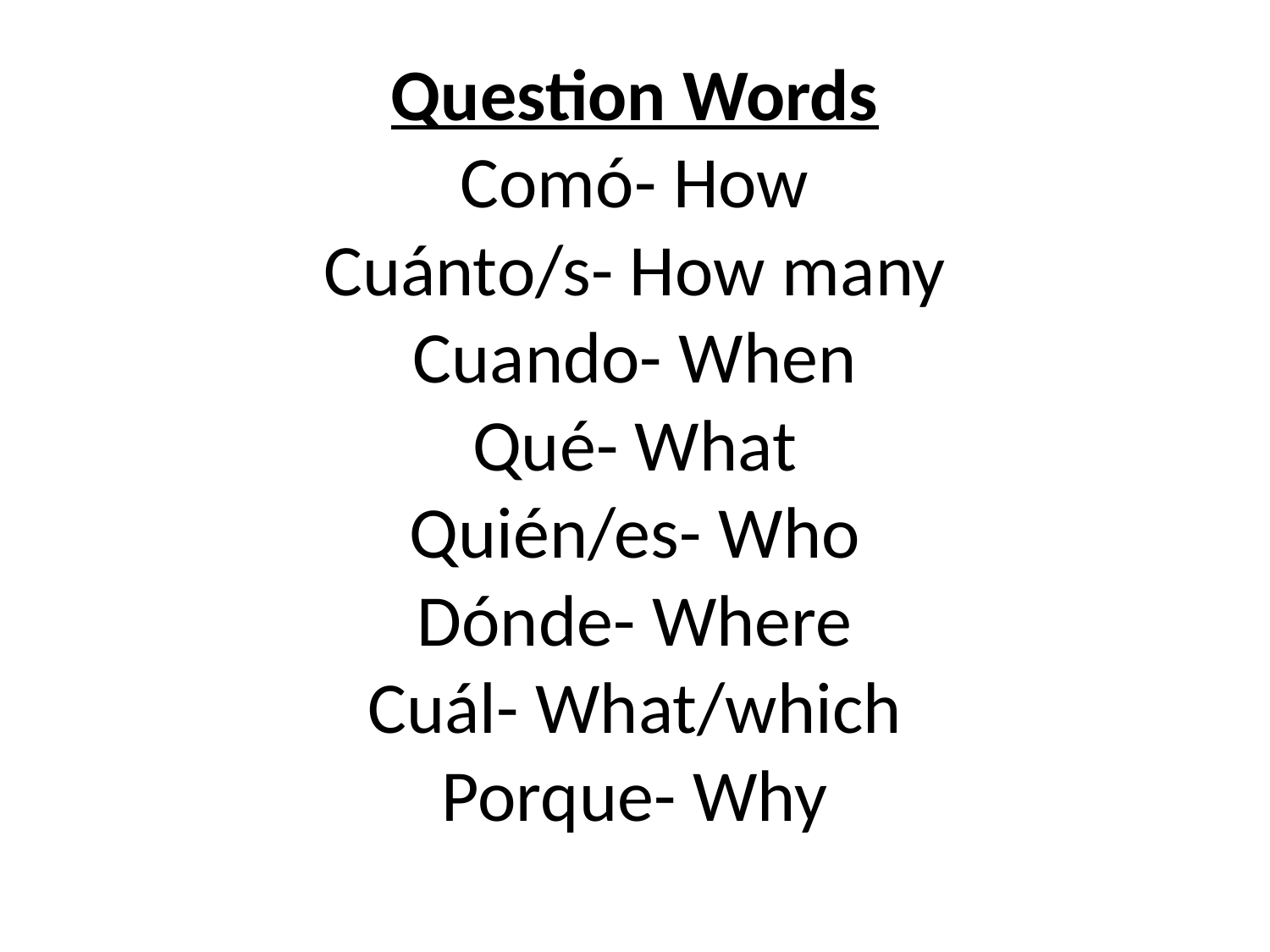

# Question Words Comó- How Cuánto/s- How many Cuando- When Qué- What Quién/es- Who Dónde- Where Cuál- What/which Porque- Why